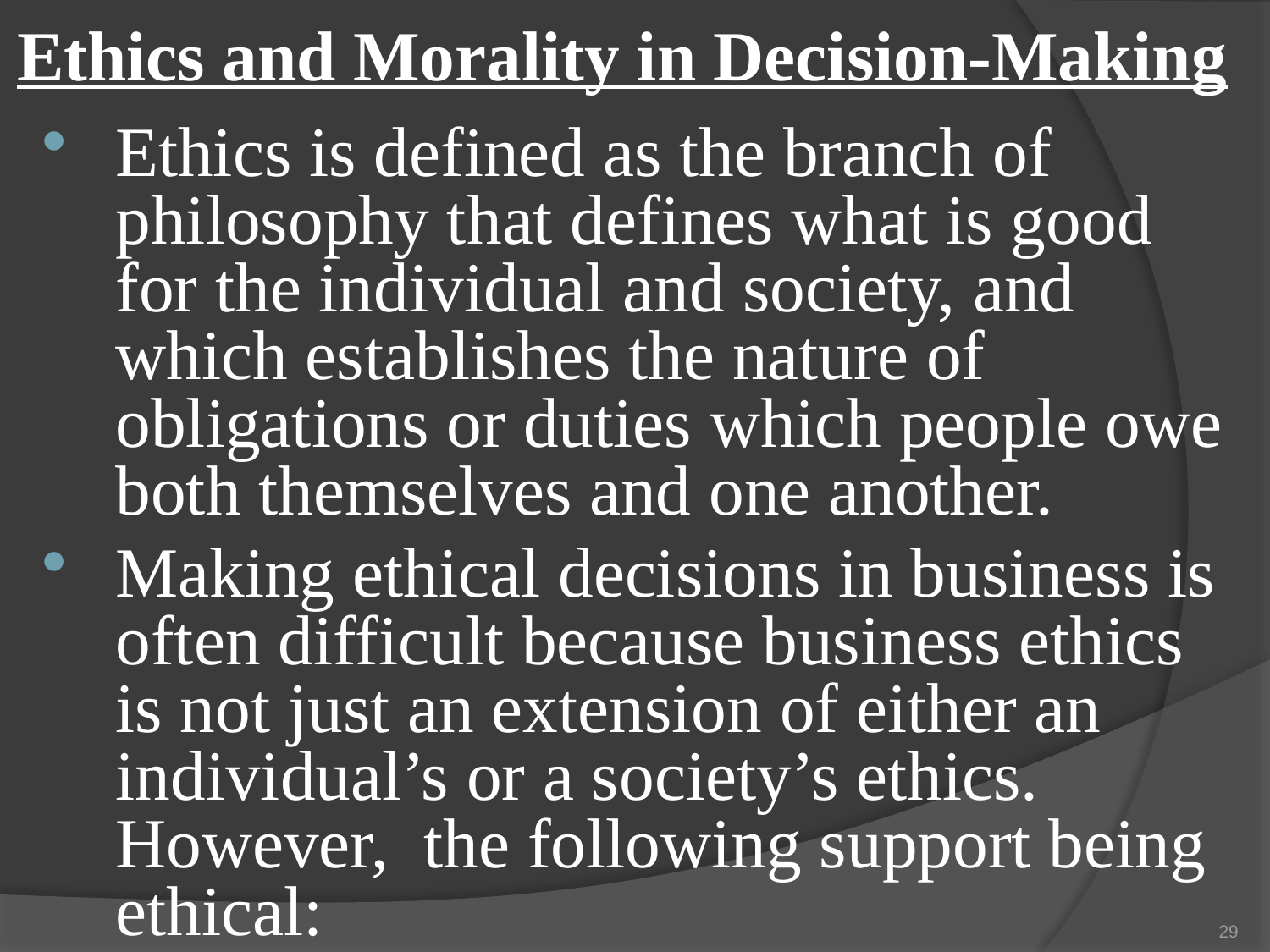

# Ethics and Morality in Decision-Making
Ethics is defined as the branch of philosophy that defines what is good for the individual and society, and which establishes the nature of obligations or duties which people owe both themselves and one another.
Making ethical decisions in business is often difficult because business ethics is not just an extension of either an individual’s or a society’s ethics. However,  the following support being ethical:
29